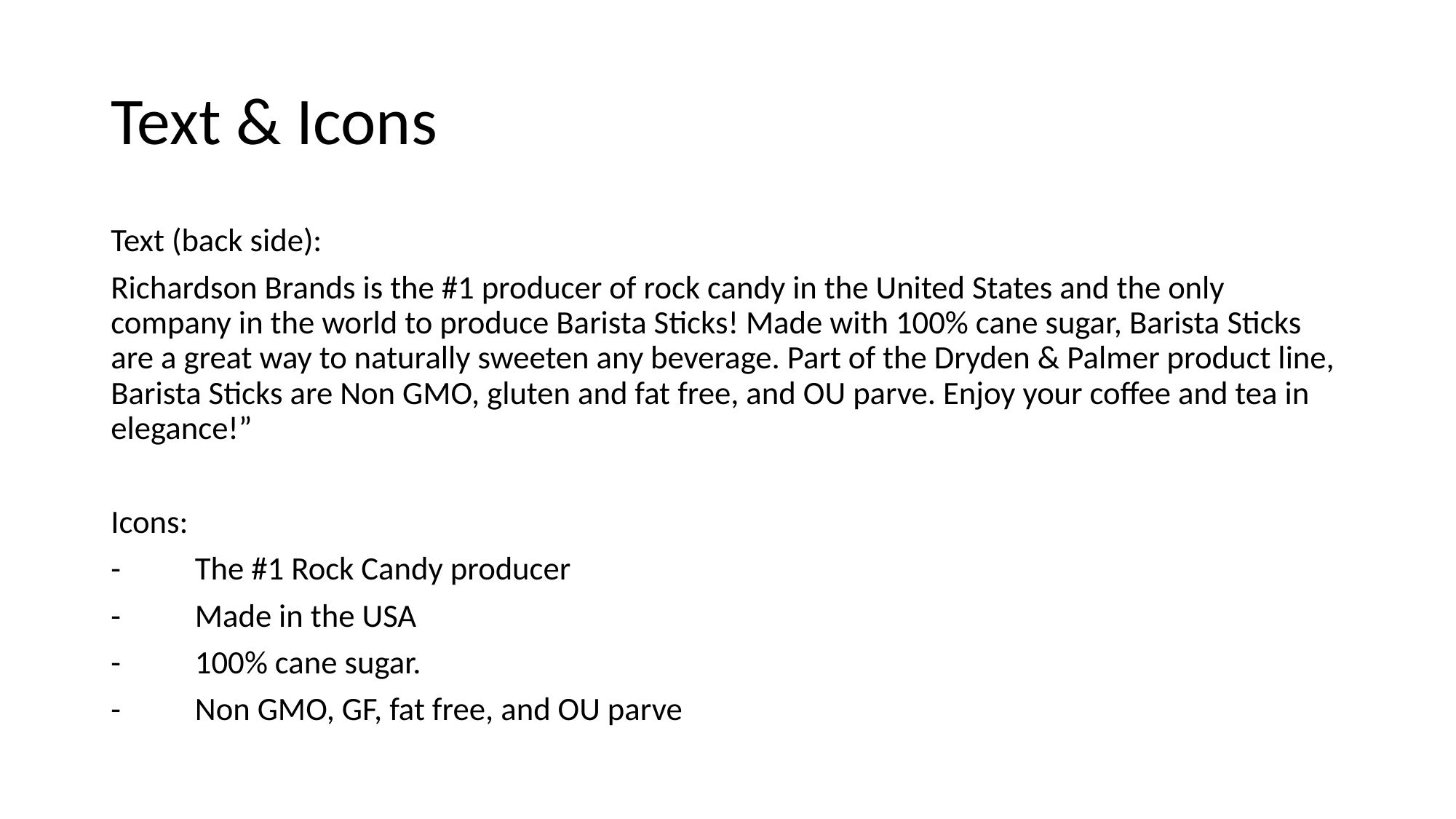

# Text & Icons
Text (back side):
Richardson Brands is the #1 producer of rock candy in the United States and the only company in the world to produce Barista Sticks! Made with 100% cane sugar, Barista Sticks are a great way to naturally sweeten any beverage. Part of the Dryden & Palmer product line, Barista Sticks are Non GMO, gluten and fat free, and OU parve. Enjoy your coffee and tea in elegance!”

Icons:
-	The #1 Rock Candy producer
-	Made in the USA
-	100% cane sugar.
-	Non GMO, GF, fat free, and OU parve